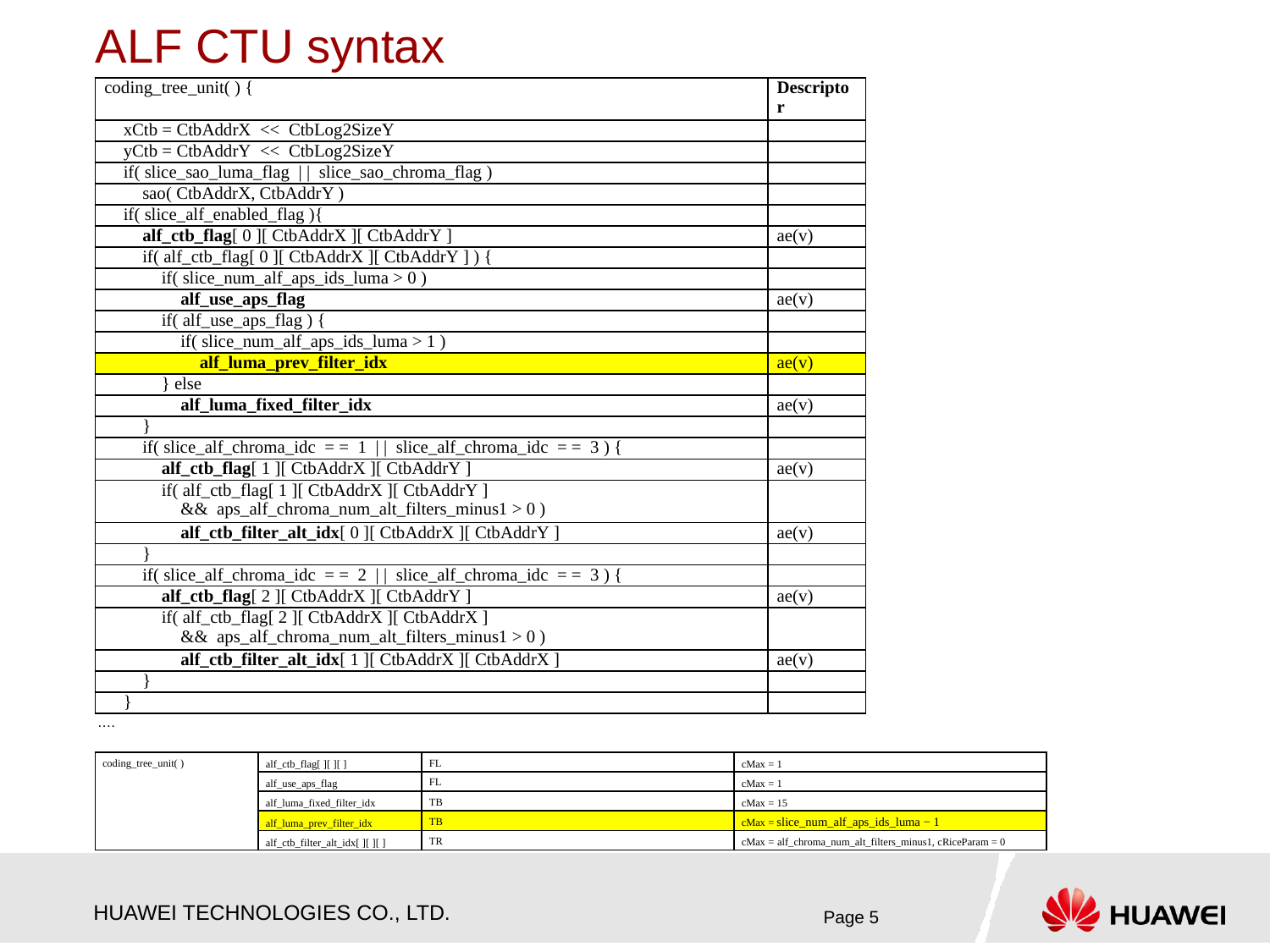

# ALF CTU syntax
| coding\_tree\_unit( ) { | Descriptor |
| --- | --- |
| xCtb = CtbAddrX  <<  CtbLog2SizeY |  |
| yCtb = CtbAddrY  <<  CtbLog2SizeY |  |
| if( slice\_sao\_luma\_flag | | slice\_sao\_chroma\_flag ) |  |
| sao( CtbAddrX, CtbAddrY ) |  |
| if( slice\_alf\_enabled\_flag ){ |  |
| alf\_ctb\_flag[ 0 ][ CtbAddrX ][ CtbAddrY ] | ae(v) |
| if( alf\_ctb\_flag[ 0 ][ CtbAddrX ][ CtbAddrY ] ) { |  |
| if( slice\_num\_alf\_aps\_ids\_luma > 0 ) |  |
| alf\_use\_aps\_flag | ae(v) |
| if( alf\_use\_aps\_flag ) { |  |
| if( slice\_num\_alf\_aps\_ids\_luma > 1 ) |  |
| alf\_luma\_prev\_filter\_idx | ae(v) |
| } else |  |
| alf\_luma\_fixed\_filter\_idx | ae(v) |
| } |  |
| if( slice\_alf\_chroma\_idc  = =  1  | |  slice\_alf\_chroma\_idc  = =  3 ) { |  |
| alf\_ctb\_flag[ 1 ][ CtbAddrX ][ CtbAddrY ] | ae(v) |
| if( alf\_ctb\_flag[ 1 ][ CtbAddrX ][ CtbAddrY ] && aps\_alf\_chroma\_num\_alt\_filters\_minus1 > 0 ) |  |
| alf\_ctb\_filter\_alt\_idx[ 0 ][ CtbAddrX ][ CtbAddrY ] | ae(v) |
| } |  |
| if( slice\_alf\_chroma\_idc  = =  2  | |  slice\_alf\_chroma\_idc  = =  3 ) { |  |
| alf\_ctb\_flag[ 2 ][ CtbAddrX ][ CtbAddrY ] | ae(v) |
| if( alf\_ctb\_flag[ 2 ][ CtbAddrX ][ CtbAddrX ] && aps\_alf\_chroma\_num\_alt\_filters\_minus1 > 0 ) |  |
| alf\_ctb\_filter\_alt\_idx[ 1 ][ CtbAddrX ][ CtbAddrX ] | ae(v) |
| } |  |
| } |  |
….
| coding\_tree\_unit( ) | alf\_ctb\_flag[ ][ ][ ] | FL | cMax = 1 |
| --- | --- | --- | --- |
|  | alf\_use\_aps\_flag | FL | cMax = 1 |
|  | alf\_luma\_fixed\_filter\_idx | TB | cMax = 15 |
|  | alf\_luma\_prev\_filter\_idx | TB | cMax = slice\_num\_alf\_aps\_ids\_luma − 1 |
|  | alf\_ctb\_filter\_alt\_idx[ ][ ][ ] | TR | cMax = alf\_chroma\_num\_alt\_filters\_minus1, cRiceParam = 0 |

Page 5